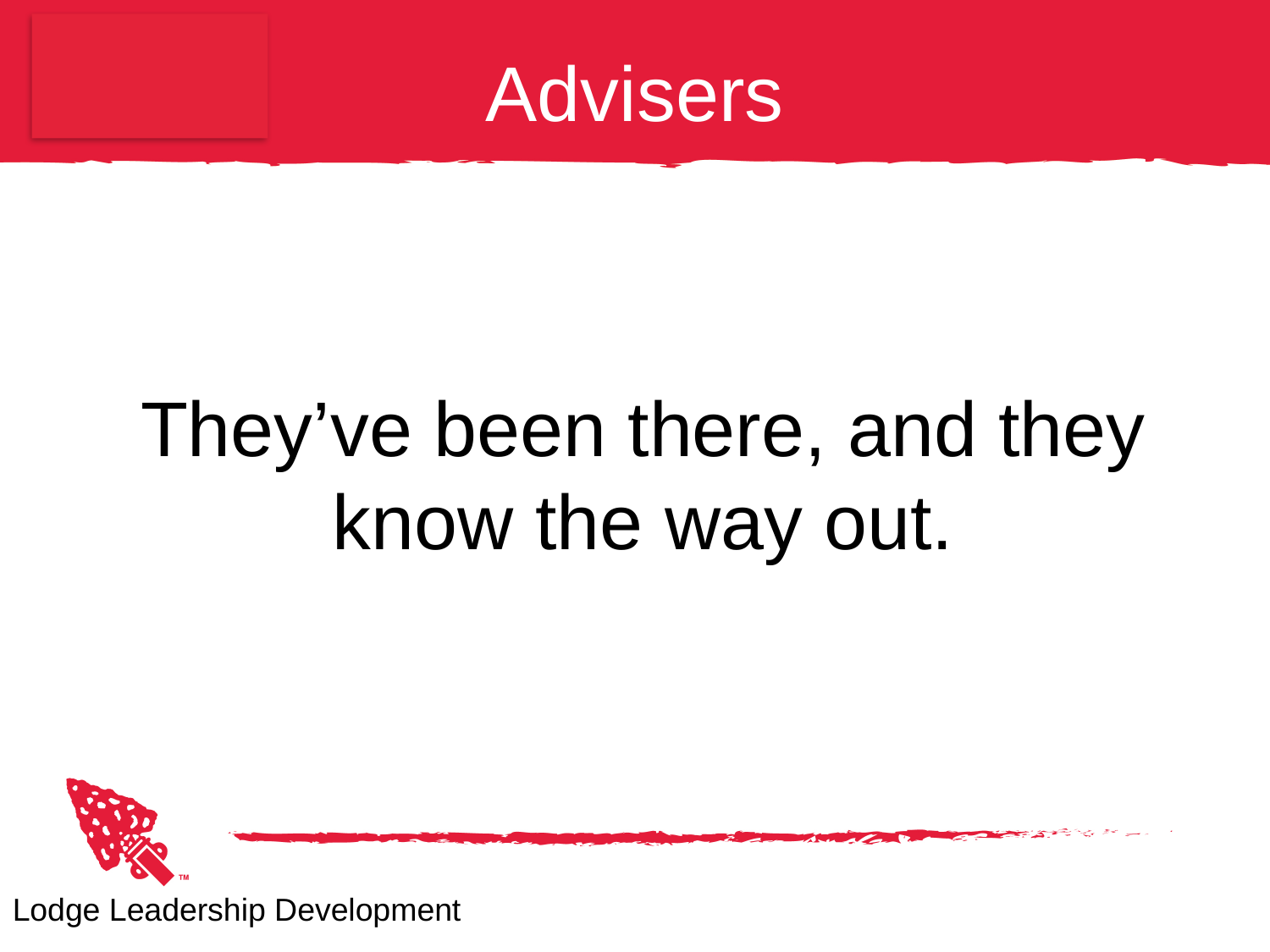

# Advisers
They’ve been there, and they know the way out.
Lodge Leadership Development